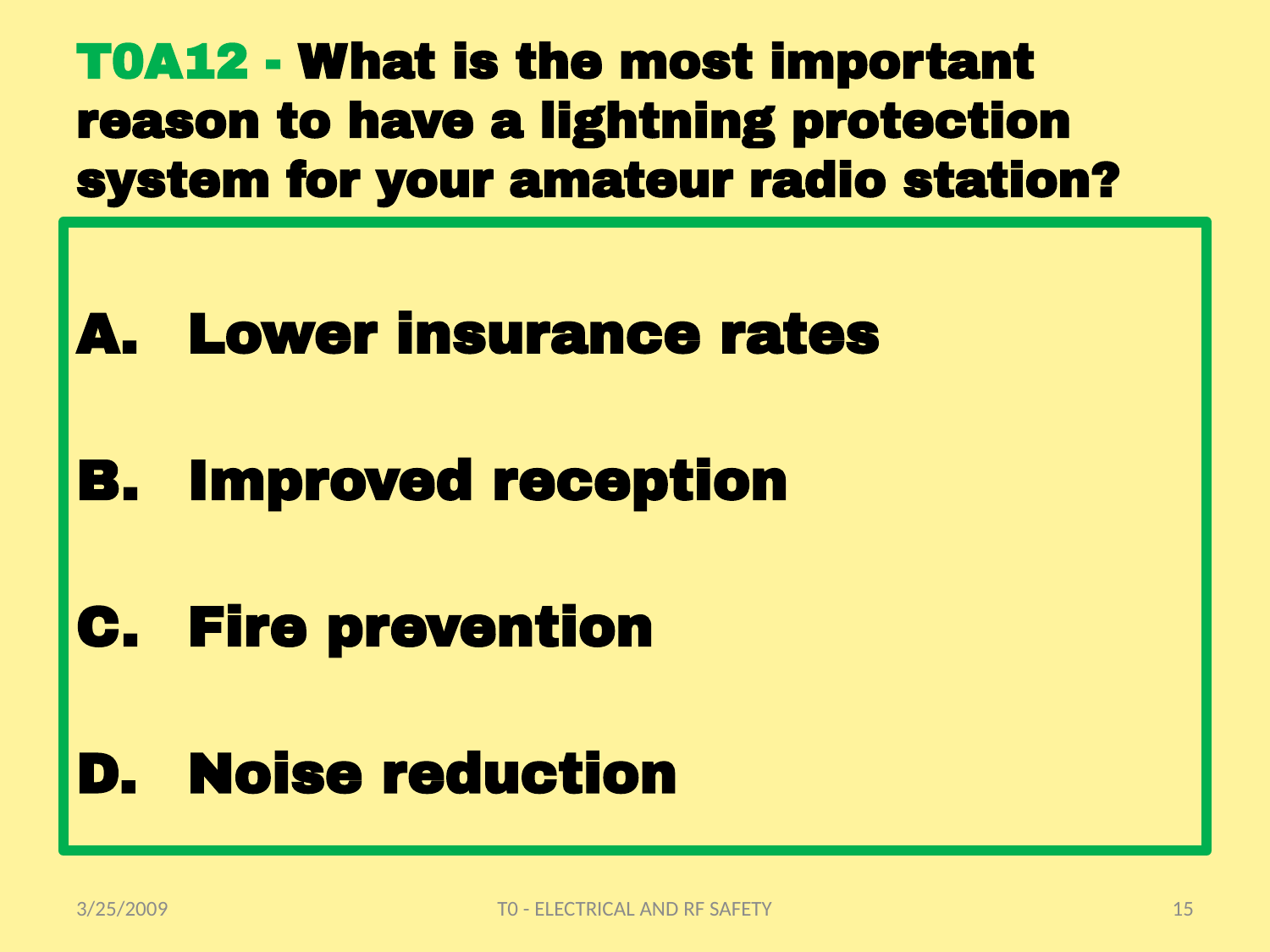

# T0A12 - What is the most important reason to have a lightning protection system for your amateur radio station?
Lower insurance rates
Improved reception
Fire prevention
Noise reduction
3/25/2009
T0 - ELECTRICAL AND RF SAFETY
15